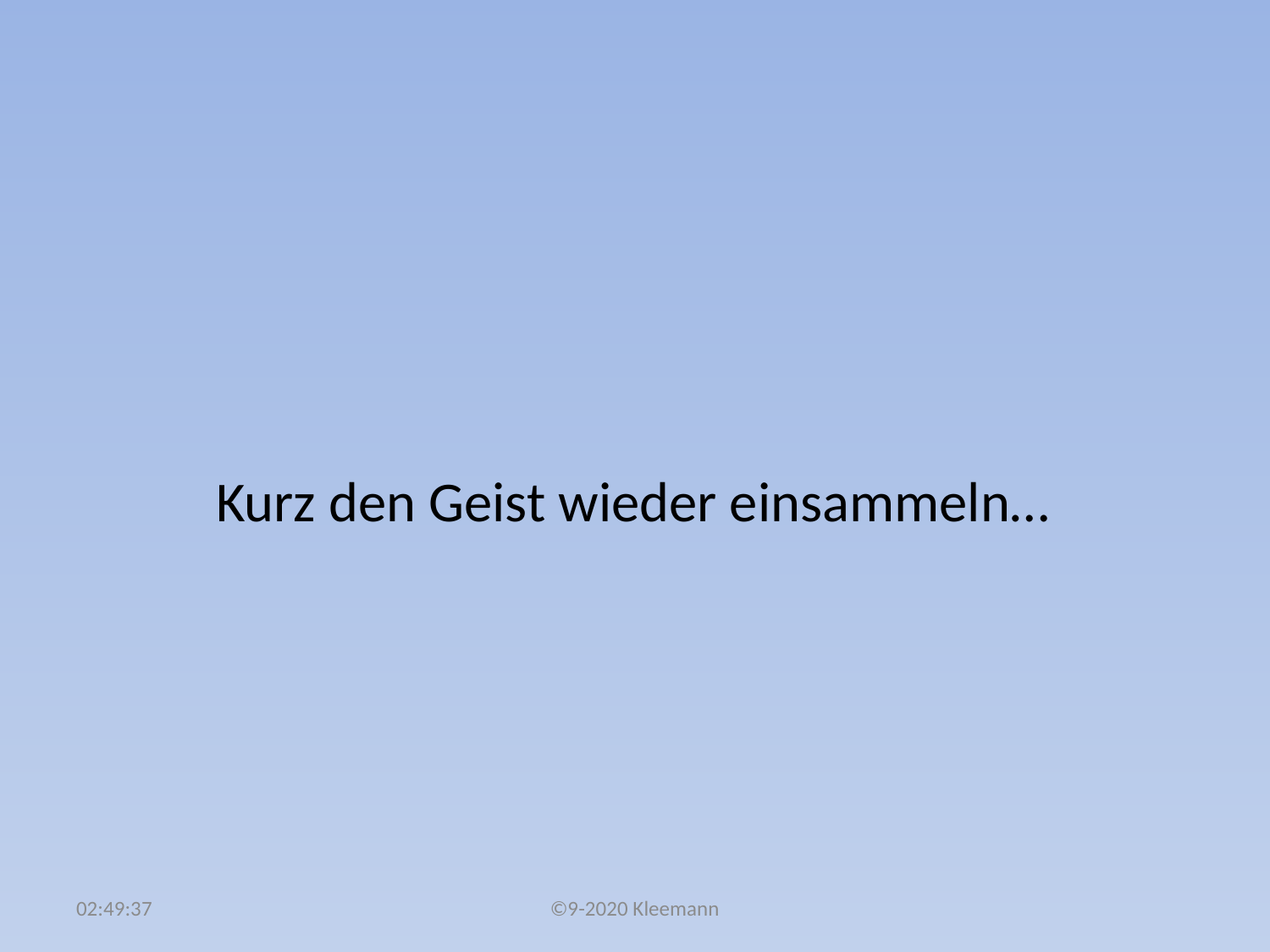

#

           Kurz den Geist wieder einsammeln…
02:49:37
©9-2020 Kleemann